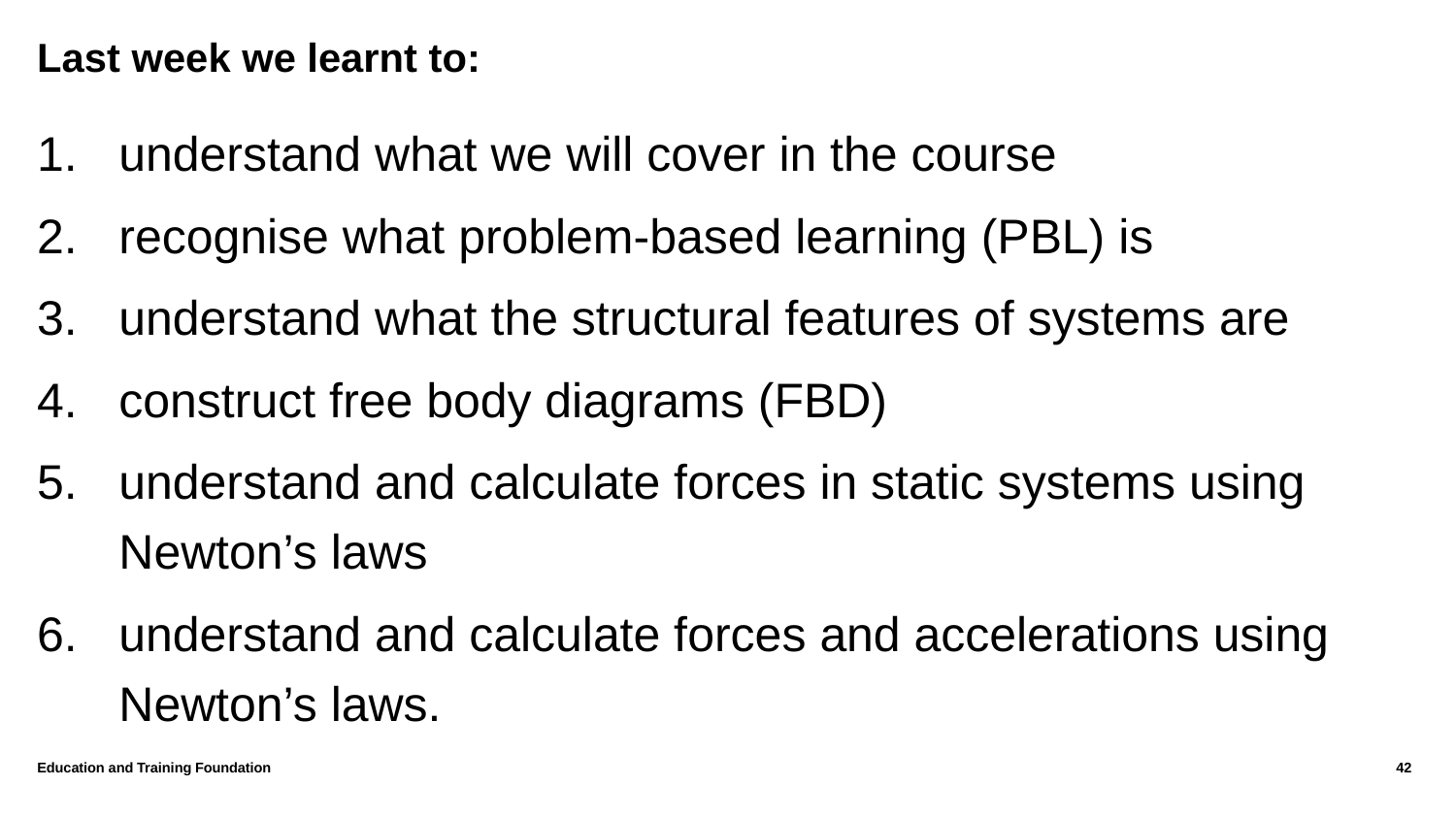

# Last week we learnt to:
understand what we will cover in the course
recognise what problem-based learning (PBL) is
understand what the structural features of systems are
construct free body diagrams (FBD)
understand and calculate forces in static systems using Newton’s laws
understand and calculate forces and accelerations using Newton’s laws.

Education and Training Foundation
42